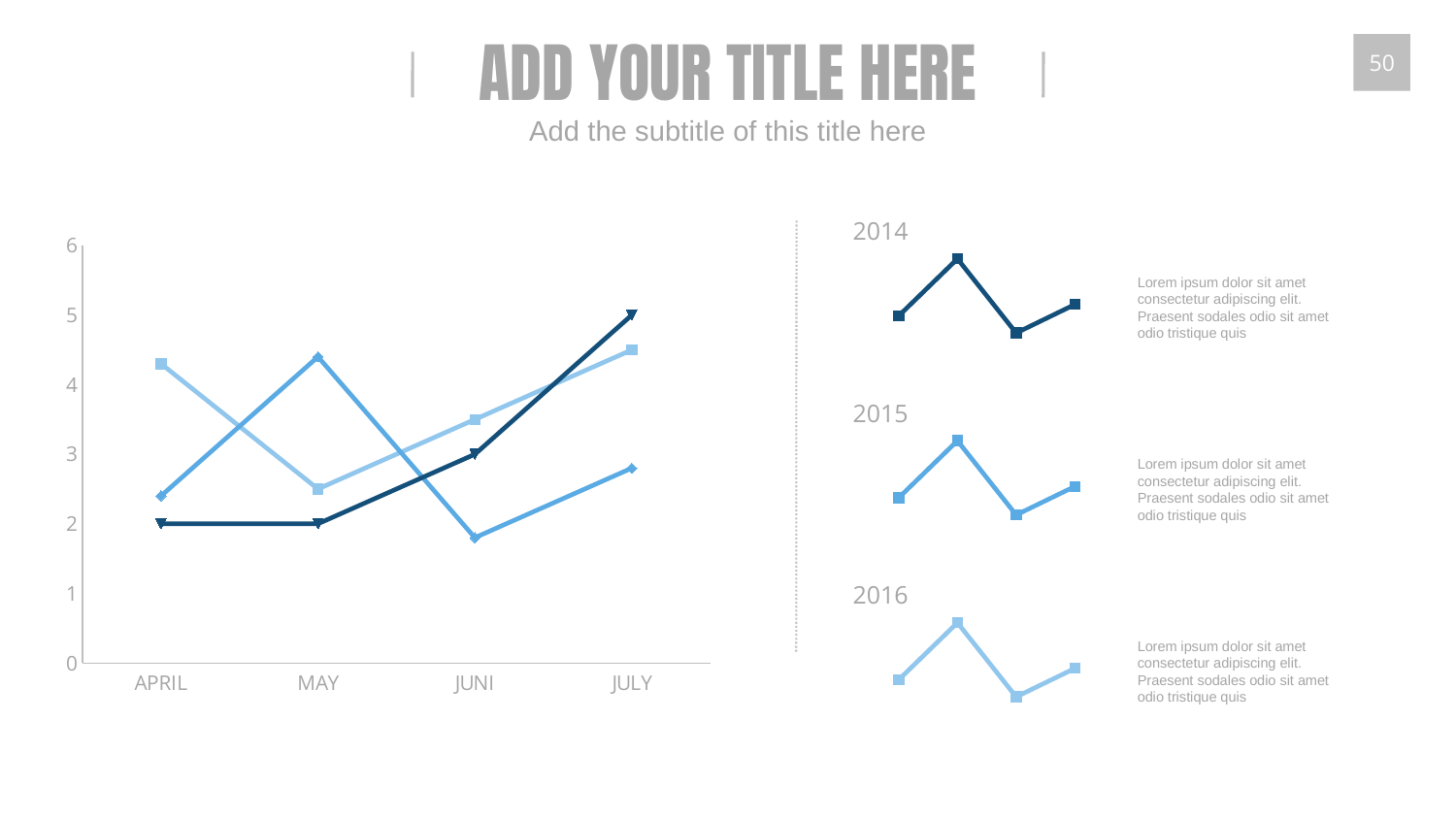

ADD YOUR TITLE HERE
Add the subtitle of this title here
50
2014

### Chart

| Category | Series 2 |
|---|---|
| Category 1 | 2.4 |
| Category 2 | 4.4 |
| Category 3 | 1.8 |
| Category 4 | 2.8 |
Lorem ipsum dolor sit amet consectetur adipiscing elit. Praesent sodales odio sit amet odio tristique quis

### Chart

| Category | Series 1 | Series 2 | Series 3 |
|---|---|---|---|
| APRIL | 4.3 | 2.4 | 2.0 |
| MAY | 2.5 | 4.4 | 2.0 |
| JUNI | 3.5 | 1.8 | 3.0 |
| JULY | 4.5 | 2.8 | 5.0 |
2015

### Chart

| Category | Series 2 |
|---|---|
| Category 1 | 2.4 |
| Category 2 | 4.4 |
| Category 3 | 1.8 |
| Category 4 | 2.8 |
Lorem ipsum dolor sit amet consectetur adipiscing elit. Praesent sodales odio sit amet odio tristique quis
2016

### Chart

| Category | Series 2 |
|---|---|
| Category 1 | 2.4 |
| Category 2 | 4.4 |
| Category 3 | 1.8 |
| Category 4 | 2.8 |
Lorem ipsum dolor sit amet consectetur adipiscing elit. Praesent sodales odio sit amet odio tristique quis